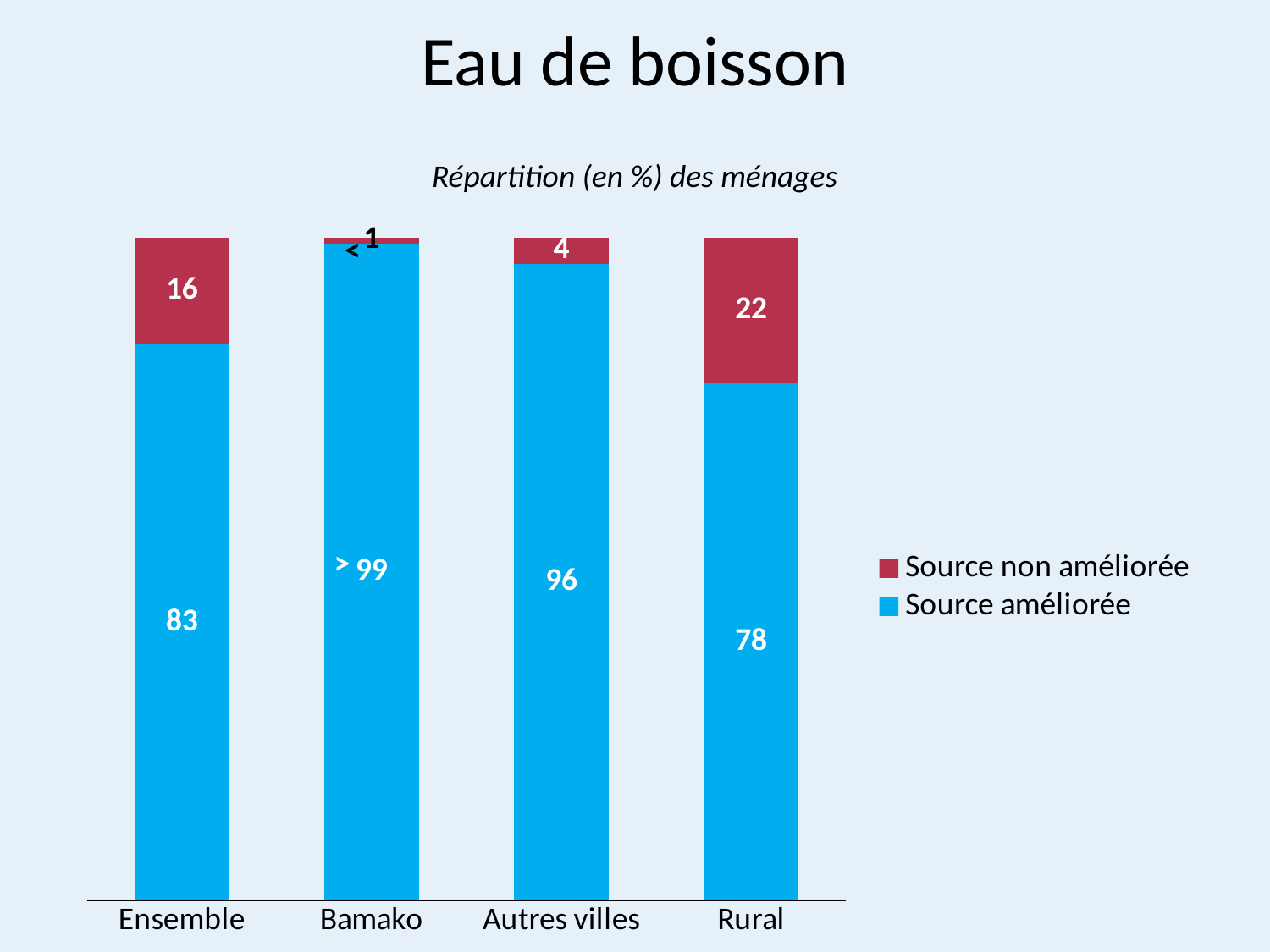

# Eau de boisson
Répartition (en %) des ménages
<

### Chart

| Category | Source améliorée | Source non améliorée |
|---|---|---|
| Ensemble | 83.0 | 16.0 |
| Bamako | 99.0 | 1.0 |
| Autres villes | 96.0 | 4.0 |
| Rural | 78.0 | 22.0 |
>